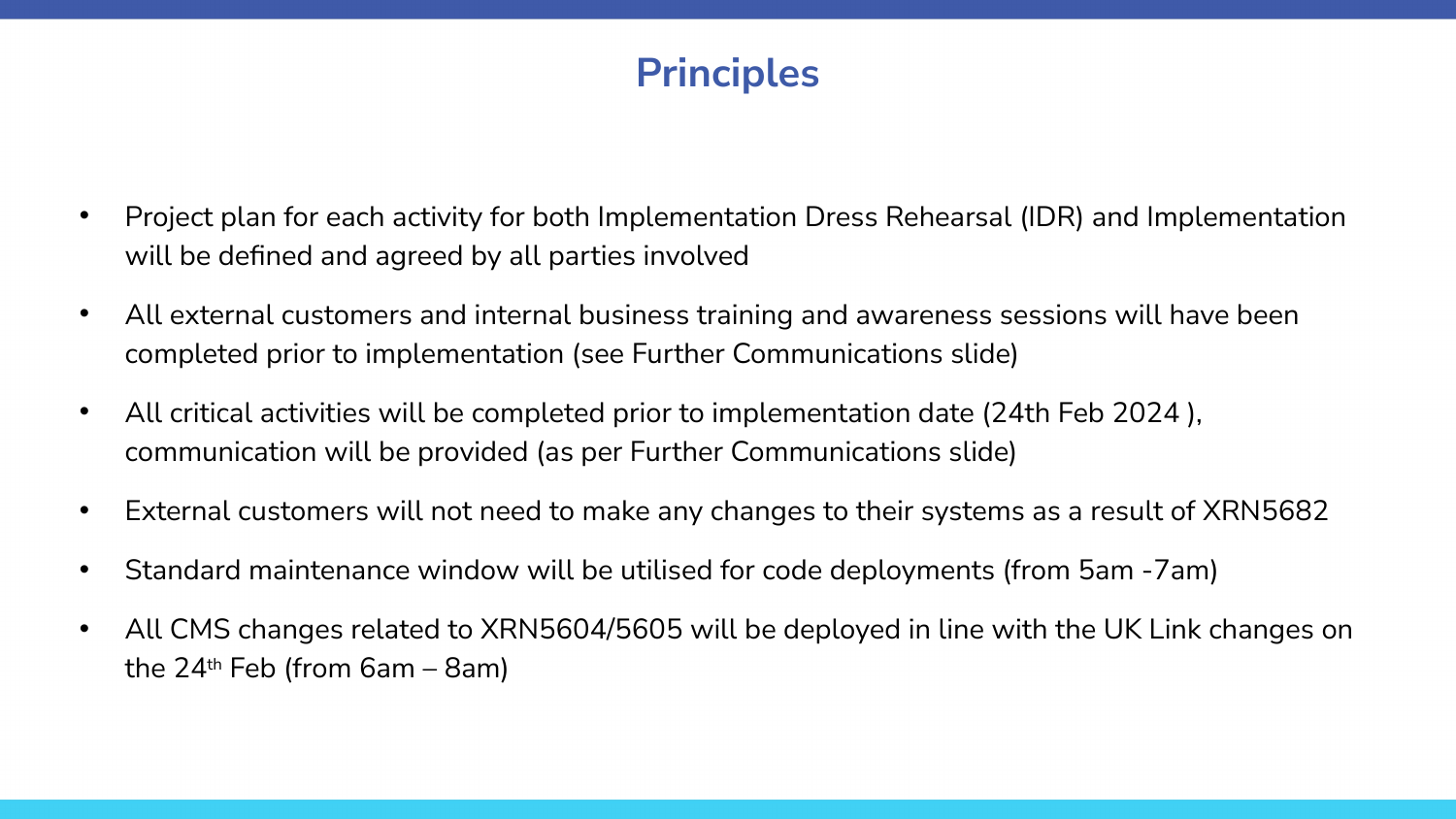

# Principles

Project plan for each activity for both Implementation Dress Rehearsal (IDR) and Implementation will be defined and agreed by all parties involved
All external customers and internal business training and awareness sessions will have been completed prior to implementation (see Further Communications slide)
All critical activities will be completed prior to implementation date (24th Feb 2024 ), communication will be provided (as per Further Communications slide)
External customers will not need to make any changes to their systems as a result of XRN5682
Standard maintenance window will be utilised for code deployments (from 5am -7am)
All CMS changes related to XRN5604/5605 will be deployed in line with the UK Link changes on the 24th Feb (from 6am – 8am)